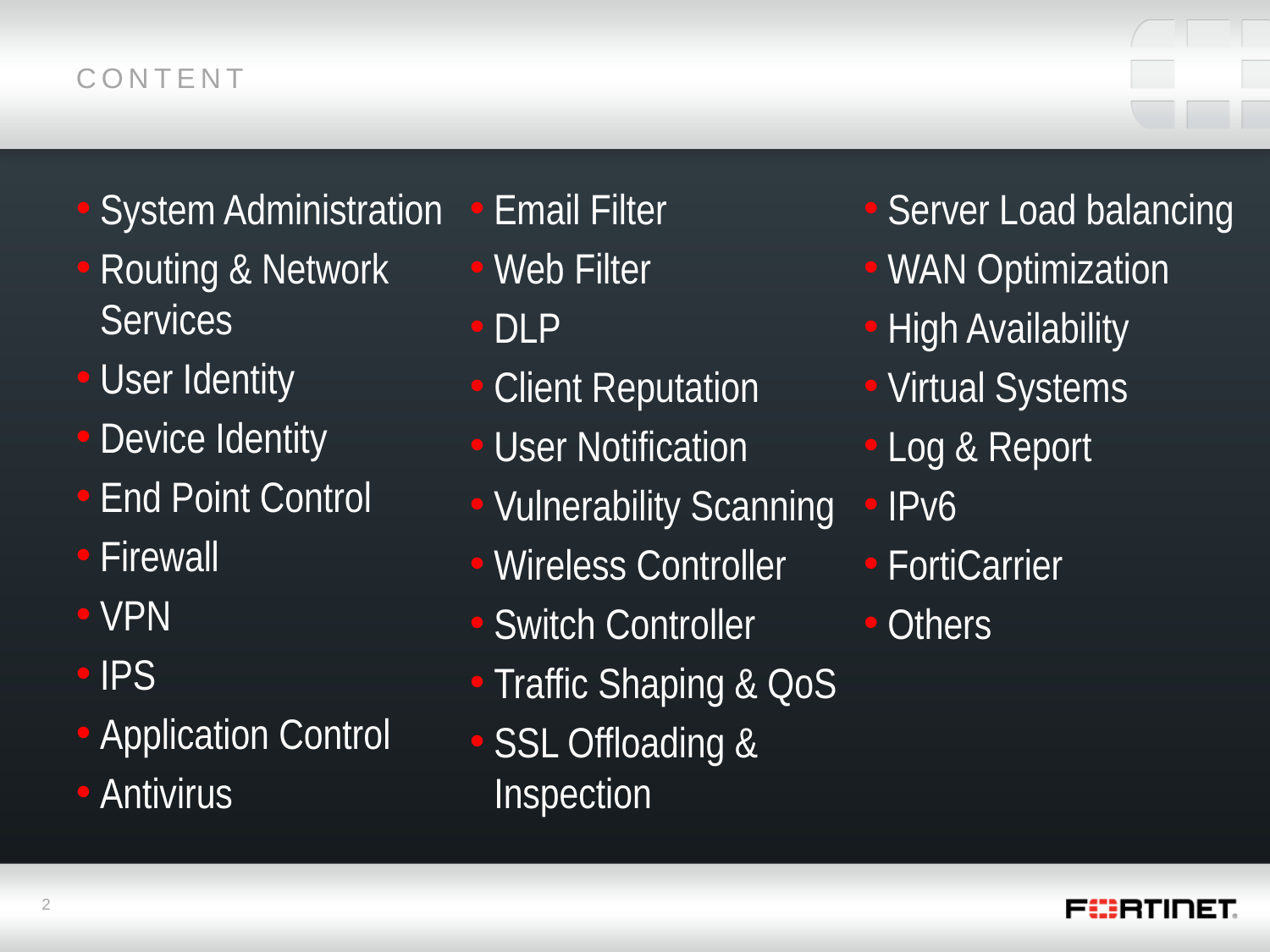

# CONTENT
System Administration
Routing & Network Services
User Identity
Device Identity
End Point Control
Firewall
VPN
IPS
Application Control
Antivirus
Email Filter
Web Filter
DLP
Client Reputation
User Notification
Vulnerability Scanning
Wireless Controller
Switch Controller
Traffic Shaping & QoS
SSL Offloading & Inspection
Server Load balancing
WAN Optimization
High Availability
Virtual Systems
Log & Report
IPv6
FortiCarrier
Others